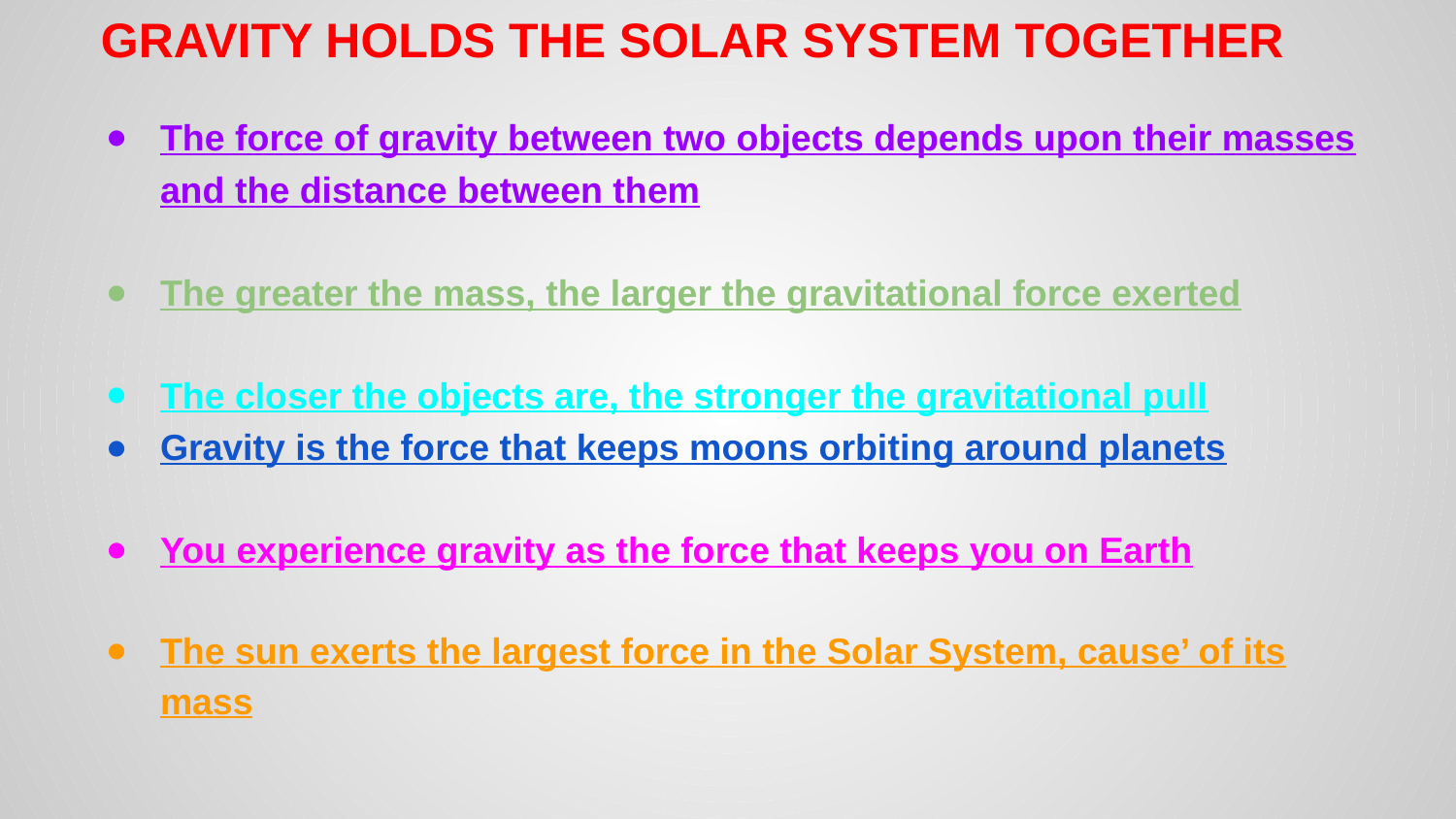

The force of gravity between two objects depends upon their masses and the distance between them

The greater the mass, the larger the gravitational force exerted

The closer the objects are, the stronger the gravitational pull
Gravity is the force that keeps moons orbiting around planets

You experience gravity as the force that keeps you on Earth

The sun exerts the largest force in the Solar System, cause’ of its mass

# GRAVITY HOLDS THE SOLAR SYSTEM TOGETHER